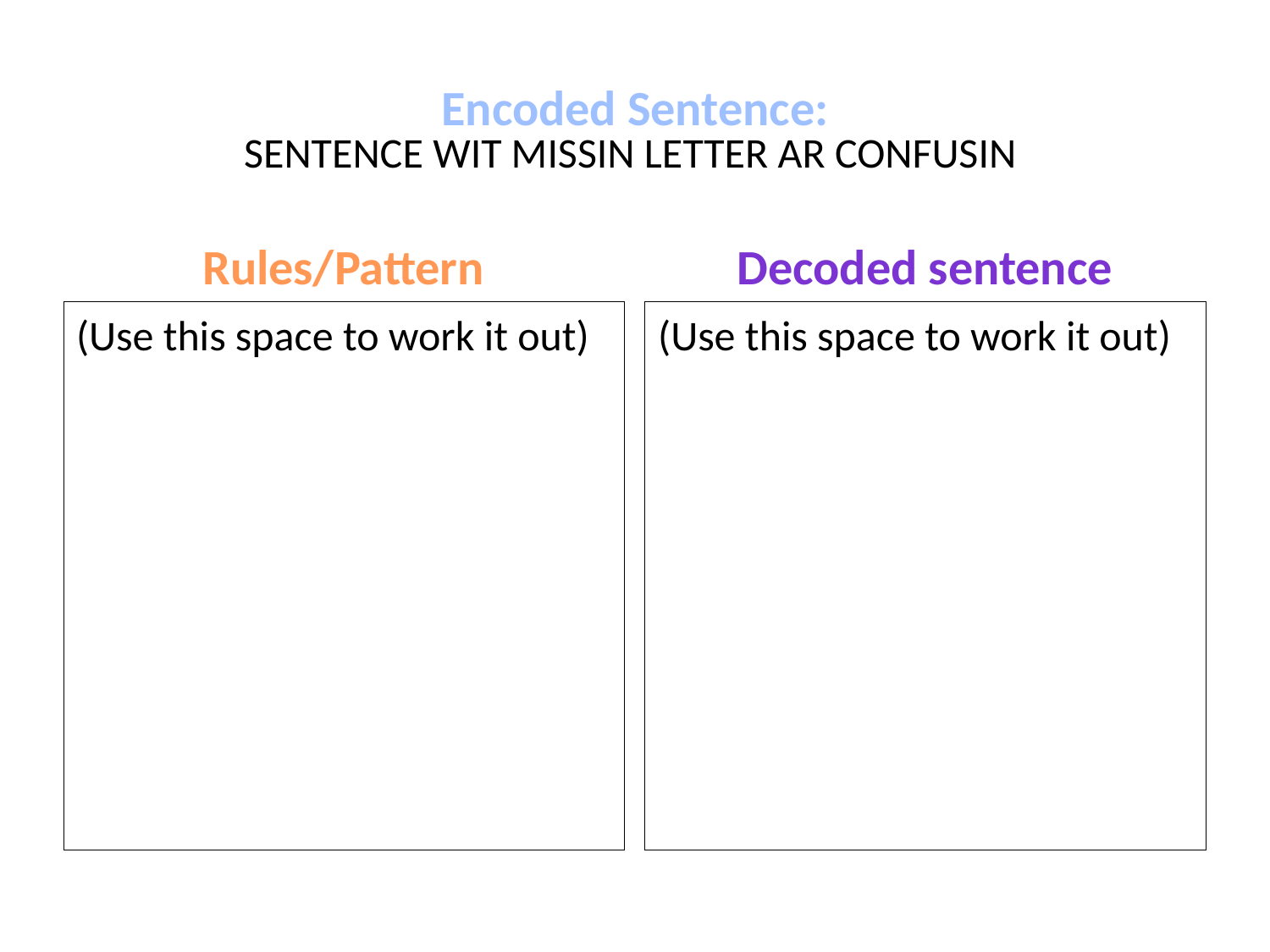

# SENTENCE WIT MISSIN LETTER AR CONFUSIN
Encoded Sentence:
Rules/Pattern
Decoded sentence
(Use this space to work it out)
(Use this space to work it out)